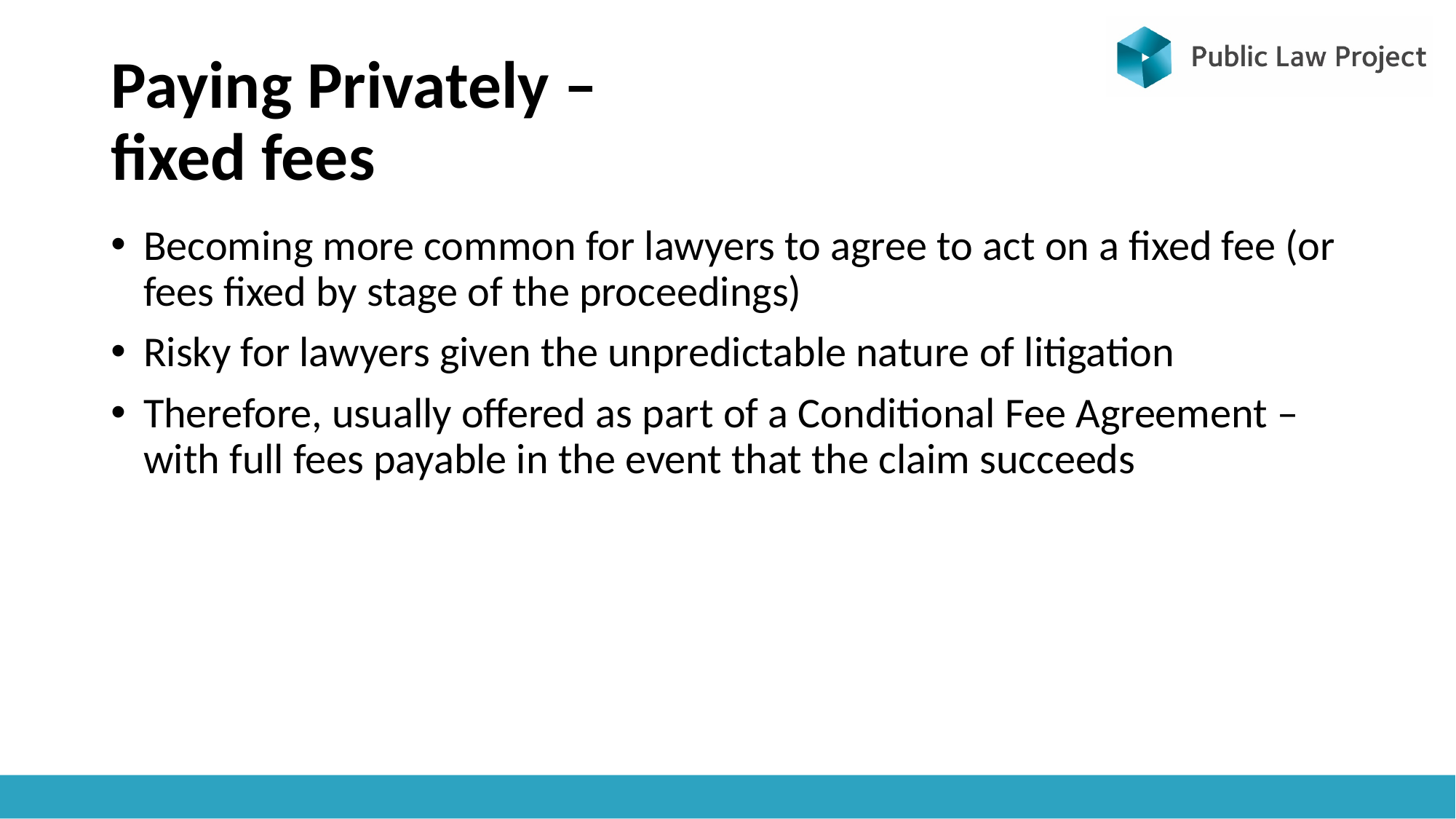

# Paying Privately – fixed fees
Becoming more common for lawyers to agree to act on a fixed fee (or fees fixed by stage of the proceedings)
Risky for lawyers given the unpredictable nature of litigation
Therefore, usually offered as part of a Conditional Fee Agreement – with full fees payable in the event that the claim succeeds